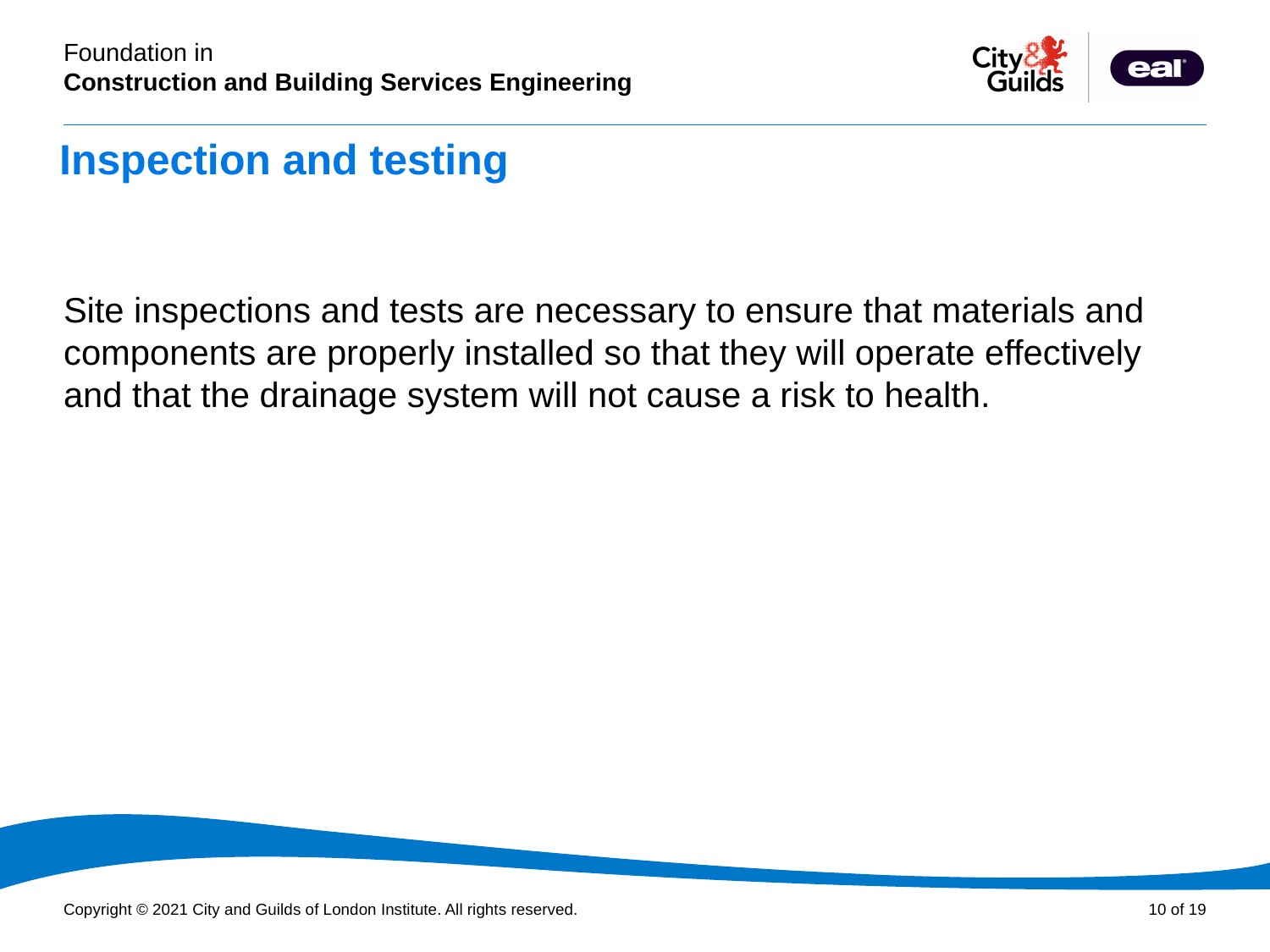

# Inspection and testing

Site inspections and tests are necessary to ensure that materials and components are properly installed so that they will operate effectively and that the drainage system will not cause a risk to health.